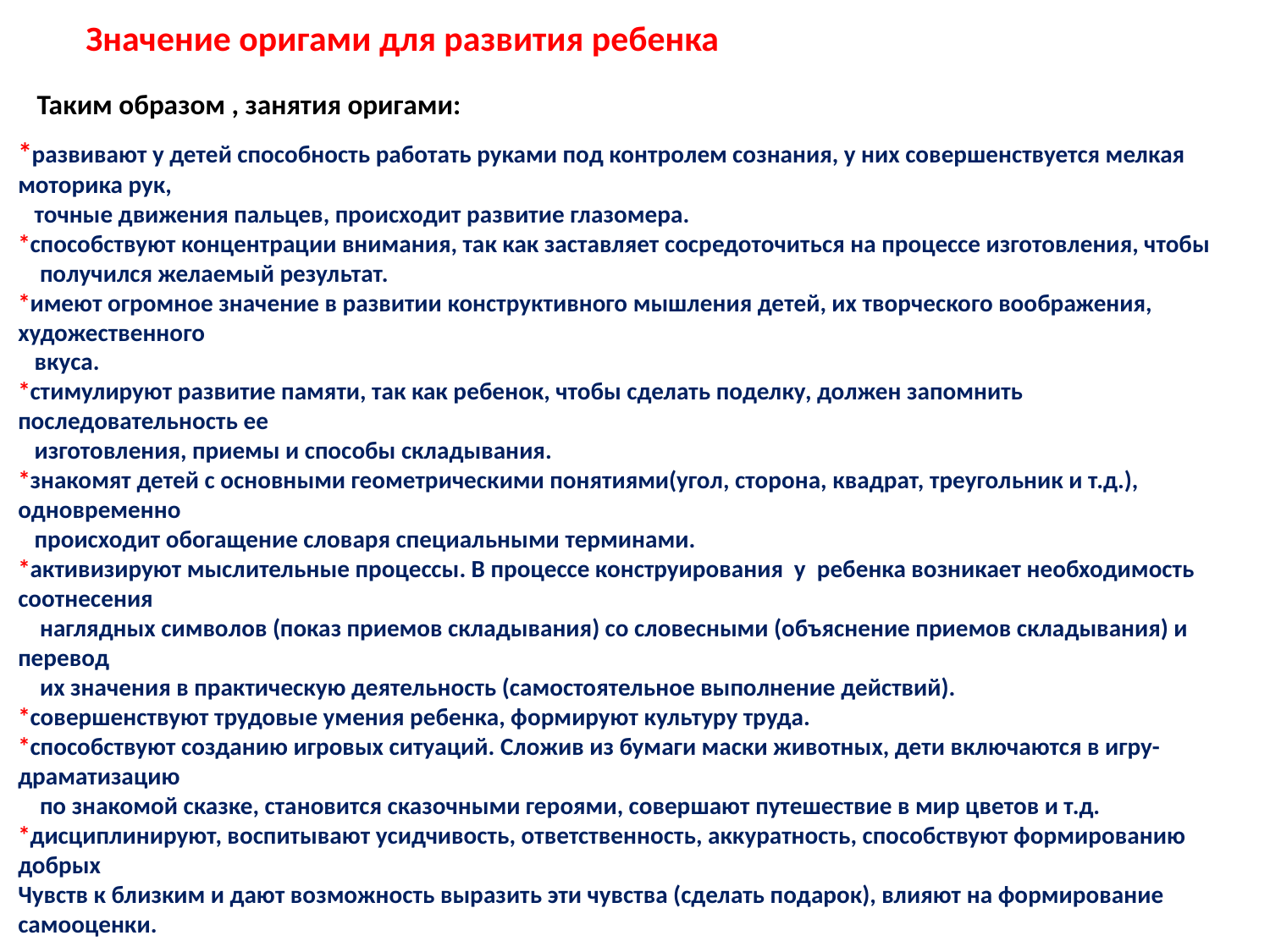

Значение оригами для развития ребенка

Таким образом , занятия оригами:
*развивают у детей способность работать руками под контролем сознания, у них совершенствуется мелкая моторика рук,
   точные движения пальцев, происходит развитие глазомера.
*способствуют концентрации внимания, так как заставляет сосредоточиться на процессе изготовления, чтобы
    получился желаемый результат.
*имеют огромное значение в развитии конструктивного мышления детей, их творческого воображения, художественного
   вкуса.
*стимулируют развитие памяти, так как ребенок, чтобы сделать поделку, должен запомнить последовательность ее
   изготовления, приемы и способы складывания.
*знакомят детей с основными геометрическими понятиями(угол, сторона, квадрат, треугольник и т.д.), одновременно
   происходит обогащение словаря специальными терминами.
*активизируют мыслительные процессы. В процессе конструирования  у  ребенка возникает необходимость соотнесения
    наглядных символов (показ приемов складывания) со словесными (объяснение приемов складывания) и перевод
    их значения в практическую деятельность (самостоятельное выполнение действий).
*совершенствуют трудовые умения ребенка, формируют культуру труда.
*способствуют созданию игровых ситуаций. Сложив из бумаги маски животных, дети включаются в игру-драматизацию
    по знакомой сказке, становится сказочными героями, совершают путешествие в мир цветов и т.д.
*дисциплинируют, воспитывают усидчивость, ответственность, аккуратность, способствуют формированию добрых
Чувств к близким и дают возможность выразить эти чувства (сделать подарок), влияют на формирование самооценки.